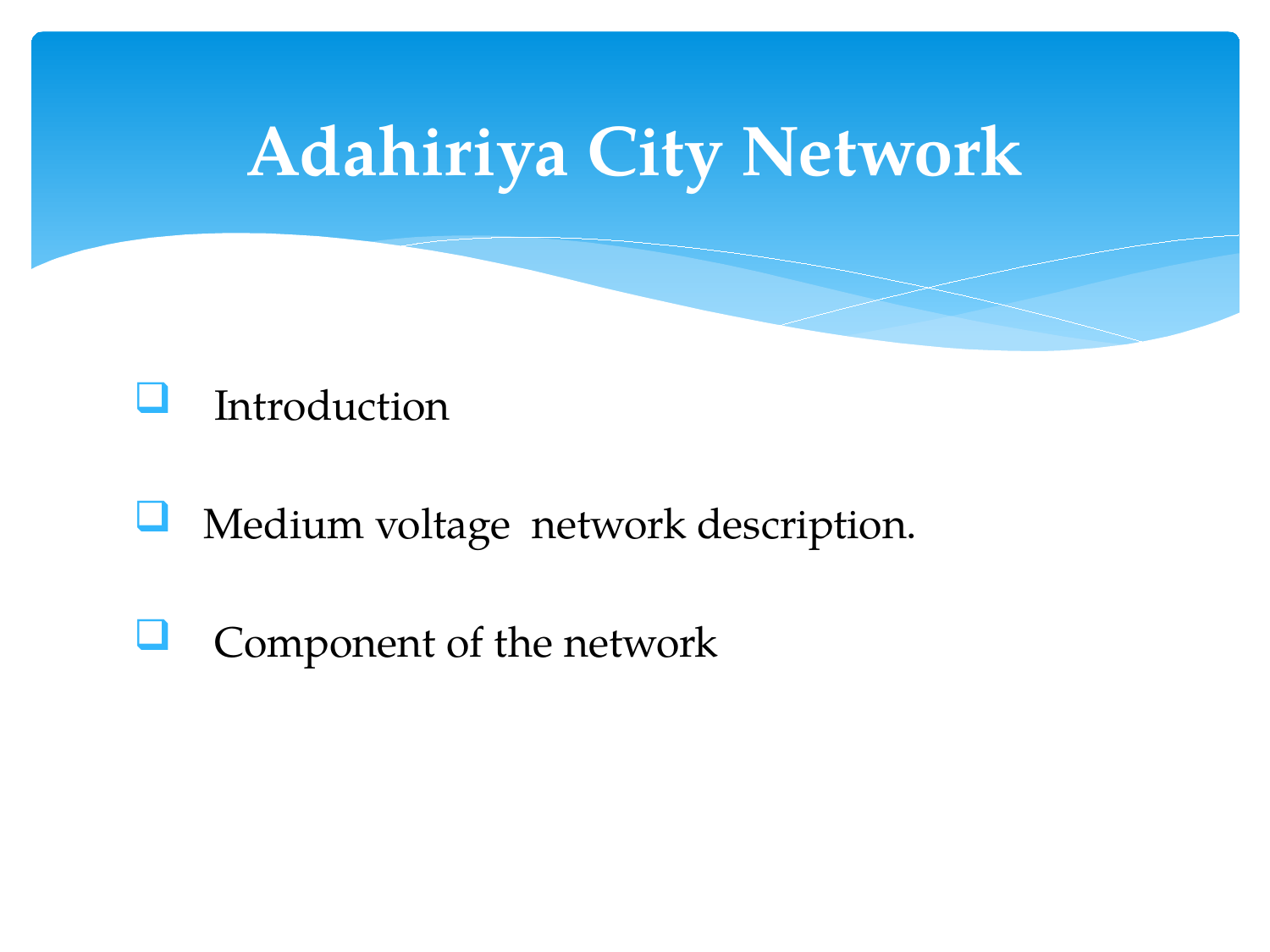

Adahiriya City Network
    Introduction

   Medium voltage  network description.

    Component of the network